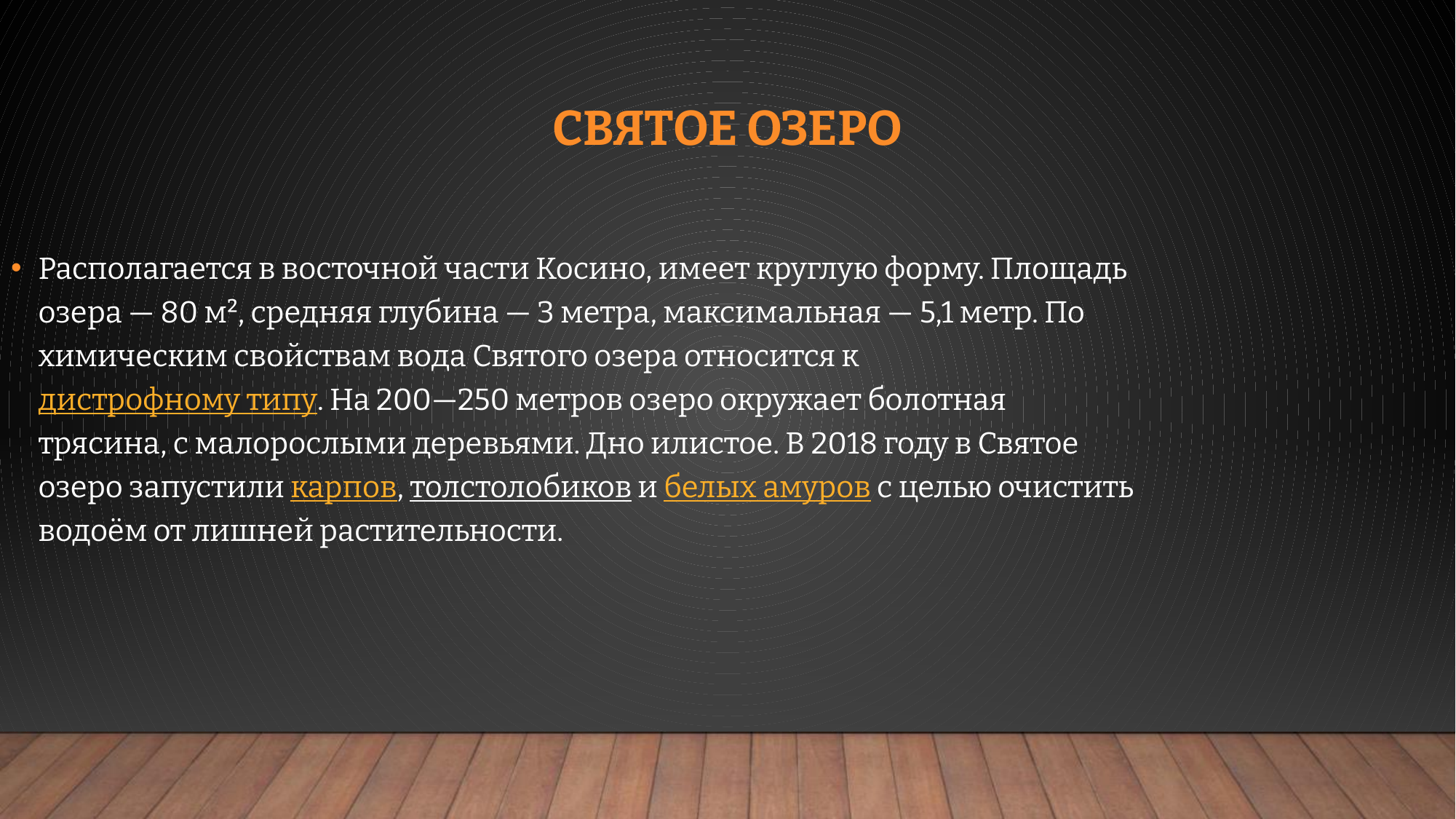

# Святое озеро
Располагается в восточной части Косино, имеет круглую форму. Площадь озера — 80 м², средняя глубина — 3 метра, максимальная — 5,1 метр. По химическим свойствам вода Святого озера относится к дистрофному типу. На 200—250 метров озеро окружает болотная трясина, с малорослыми деревьями. Дно илистое. В 2018 году в Святое озеро запустили карпов, толстолобиков и белых амуров с целью очистить водоём от лишней растительности.